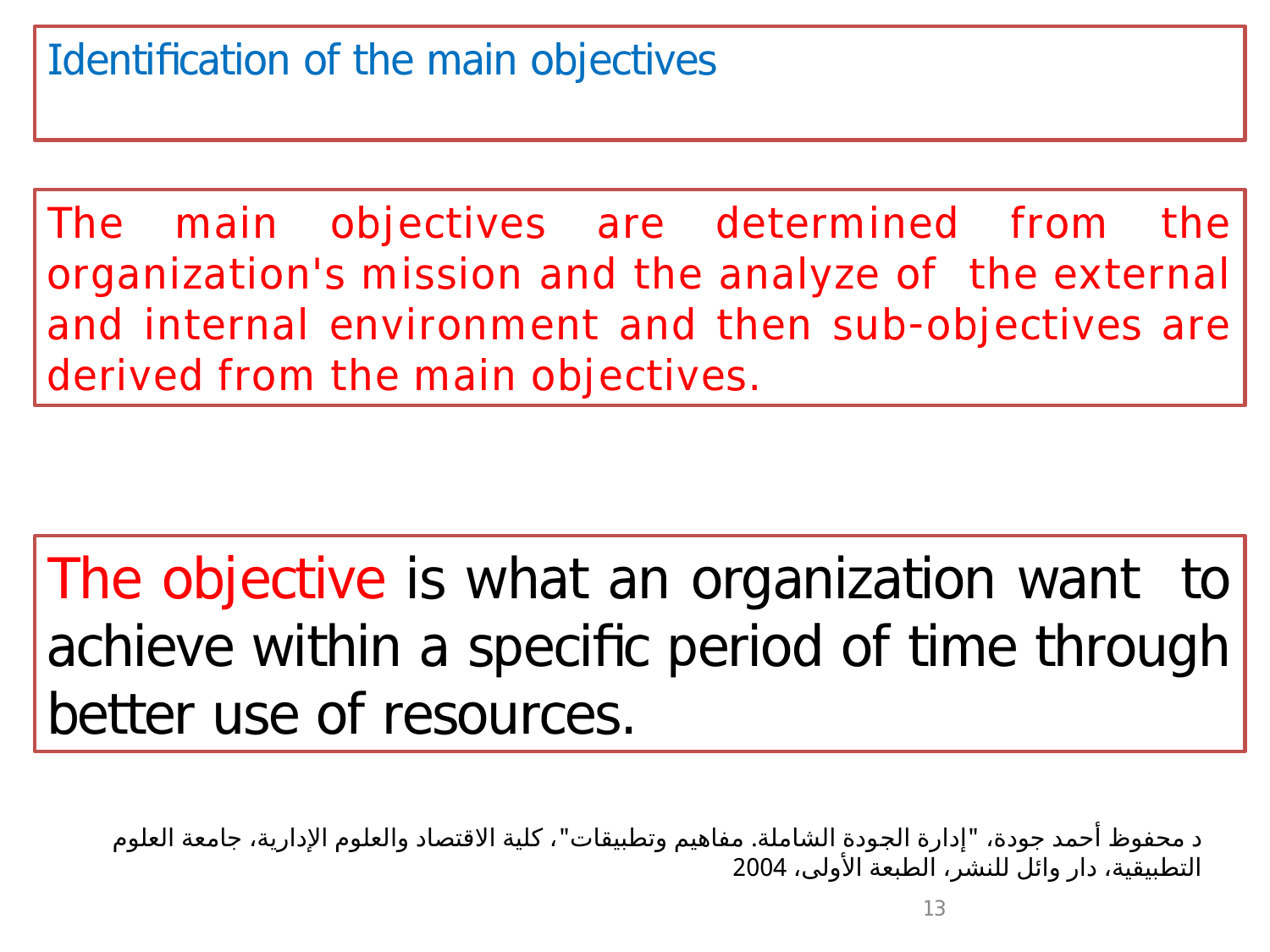

Identification of the main objectives

The main objectives are determined from the organization's mission and the analyze of  the external and internal environment and then sub-objectives are derived from the main objectives.
The objective is what an organization want  to achieve within a specific period of time through better use of resources.
د محفوظ أحمد جودة، "إدارة الجودة الشاملة. مفاهيم وتطبيقات"، كلية الاقتصاد والعلوم الإدارية، جامعة العلوم التطبيقية، دار وائل للنشر، الطبعة الأولى، 2004
13